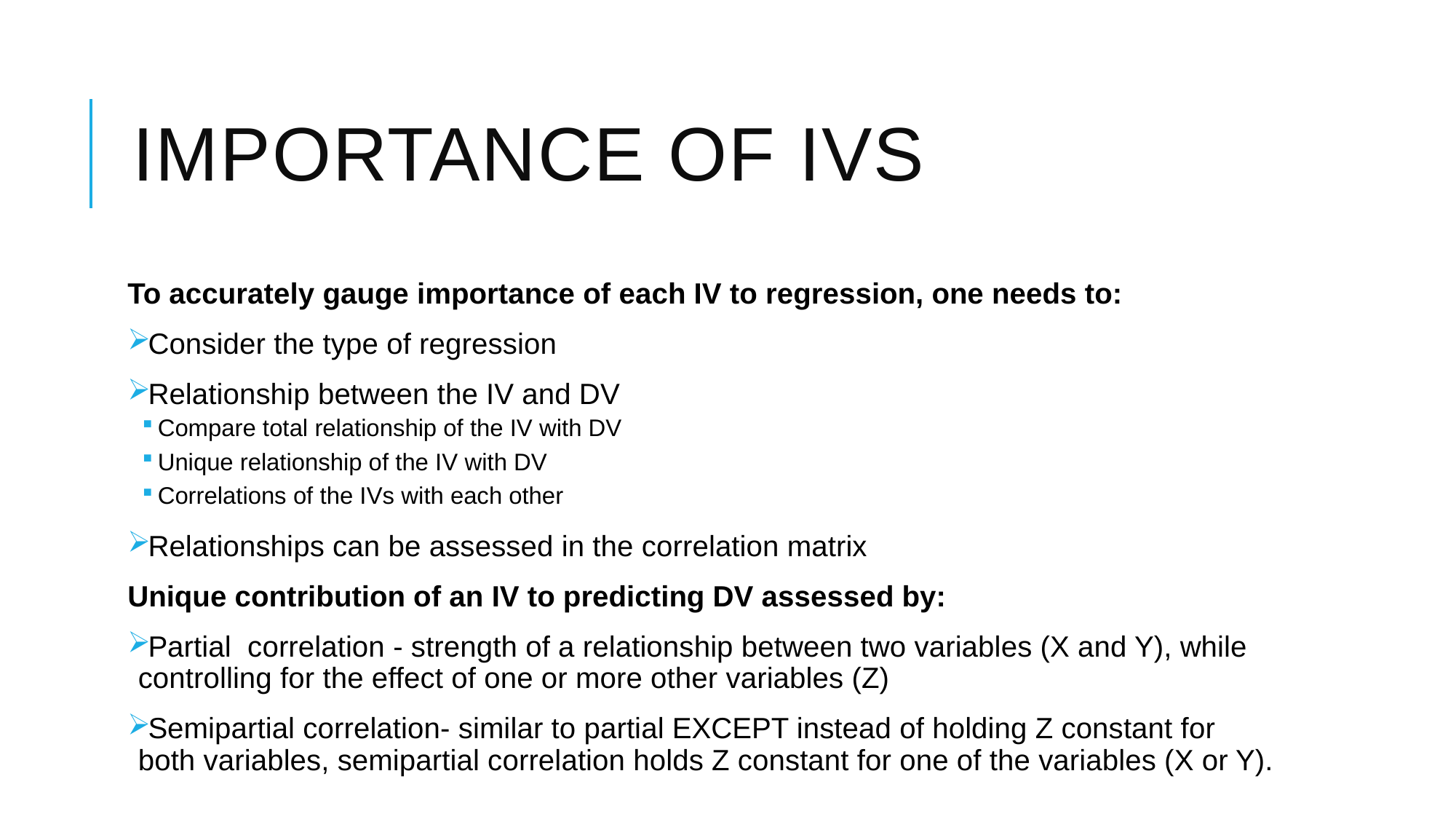

# Importance of ivS
To accurately gauge importance of each IV to regression, one needs to:
Consider the type of regression
Relationship between the IV and DV
Compare total relationship of the IV with DV
Unique relationship of the IV with DV
Correlations of the IVs with each other
Relationships can be assessed in the correlation matrix
Unique contribution of an IV to predicting DV assessed by:
Partial  correlation - strength of a relationship between two variables (X and Y), while controlling for the effect of one or more other variables (Z)
Semipartial correlation- similar to partial EXCEPT instead of holding Z constant for both variables, semipartial correlation holds Z constant for one of the variables (X or Y).